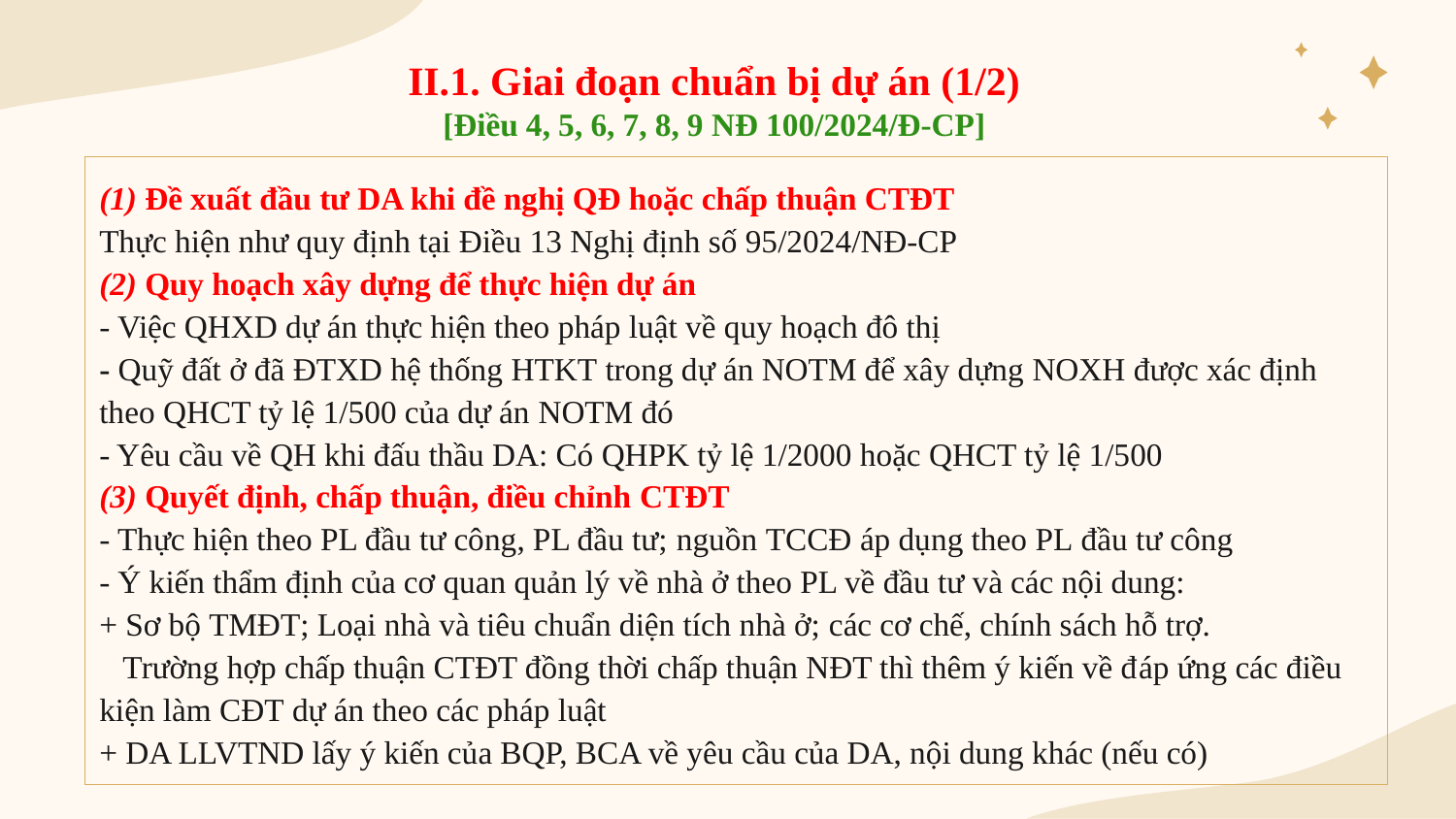

II.1. Giai đoạn chuẩn bị dự án (1/2)
[Điều 4, 5, 6, 7, 8, 9 NĐ 100/2024/Đ-CP]

# (1) Đề xuất đầu tư DA khi đề nghị QĐ hoặc chấp thuận CTĐT Thực hiện như quy định tại Điều 13 Nghị định số 95/2024/NĐ-CP (2) Quy hoạch xây dựng để thực hiện dự án - Việc QHXD dự án thực hiện theo pháp luật về quy hoạch đô thị - Quỹ đất ở đã ĐTXD hệ thống HTKT trong dự án NOTM để xây dựng NOXH được xác định theo QHCT tỷ lệ 1/500 của dự án NOTM đó - Yêu cầu về QH khi đấu thầu DA: Có QHPK tỷ lệ 1/2000 hoặc QHCT tỷ lệ 1/500 (3) Quyết định, chấp thuận, điều chỉnh CTĐT - Thực hiện theo PL đầu tư công, PL đầu tư; nguồn TCCĐ áp dụng theo PL đầu tư công - Ý kiến thẩm định của cơ quan quản lý về nhà ở theo PL về đầu tư và các nội dung: + Sơ bộ TMĐT; Loại nhà và tiêu chuẩn diện tích nhà ở; các cơ chế, chính sách hỗ trợ. Trường hợp chấp thuận CTĐT đồng thời chấp thuận NĐT thì thêm ý kiến về đáp ứng các điều kiện làm CĐT dự án theo các pháp luật + DA LLVTND lấy ý kiến của BQP, BCA về yêu cầu của DA, nội dung khác (nếu có)